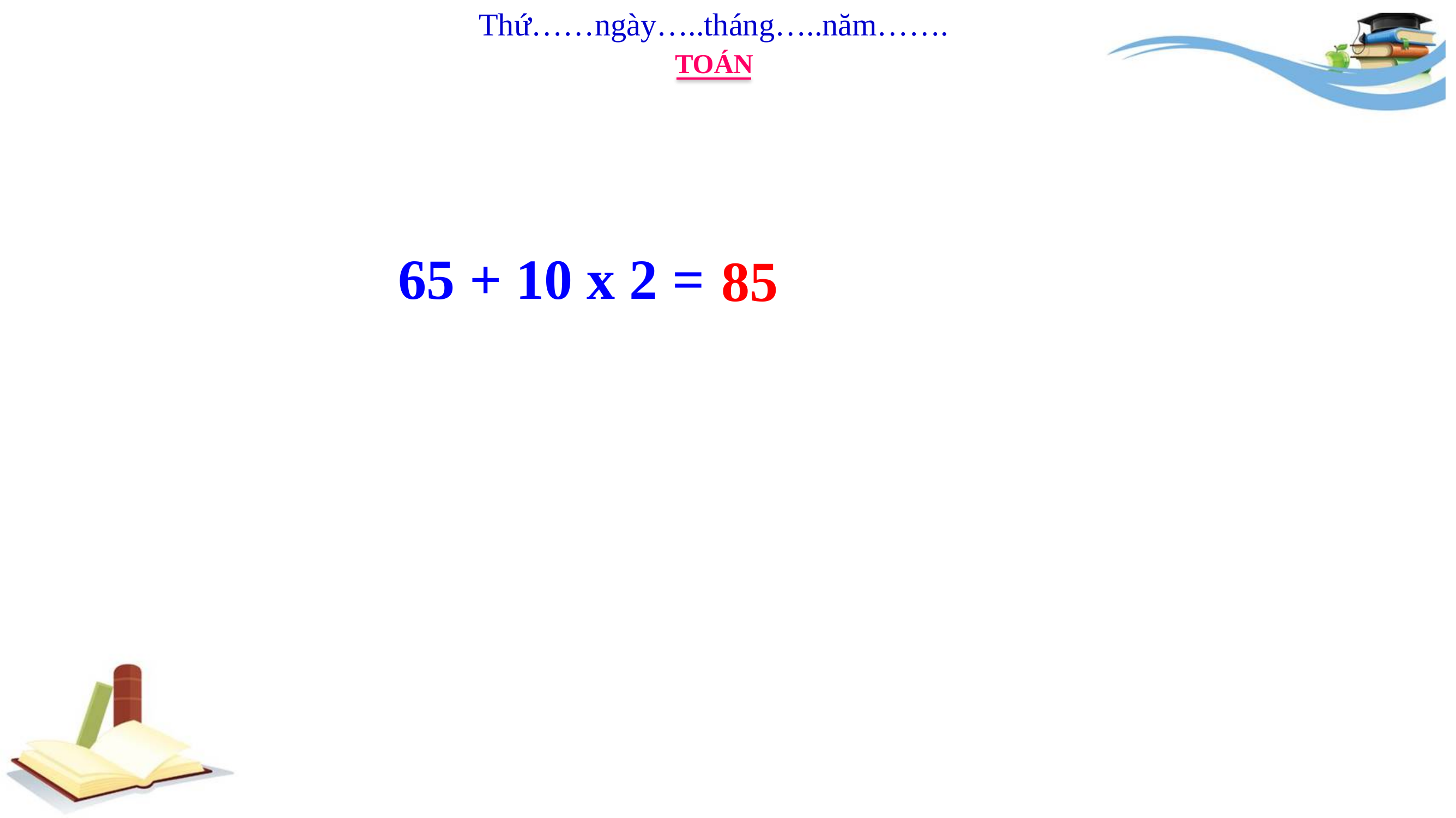

Thứ……ngày…..tháng…..năm…….
TOÁN
65 + 10 x 2 =
85